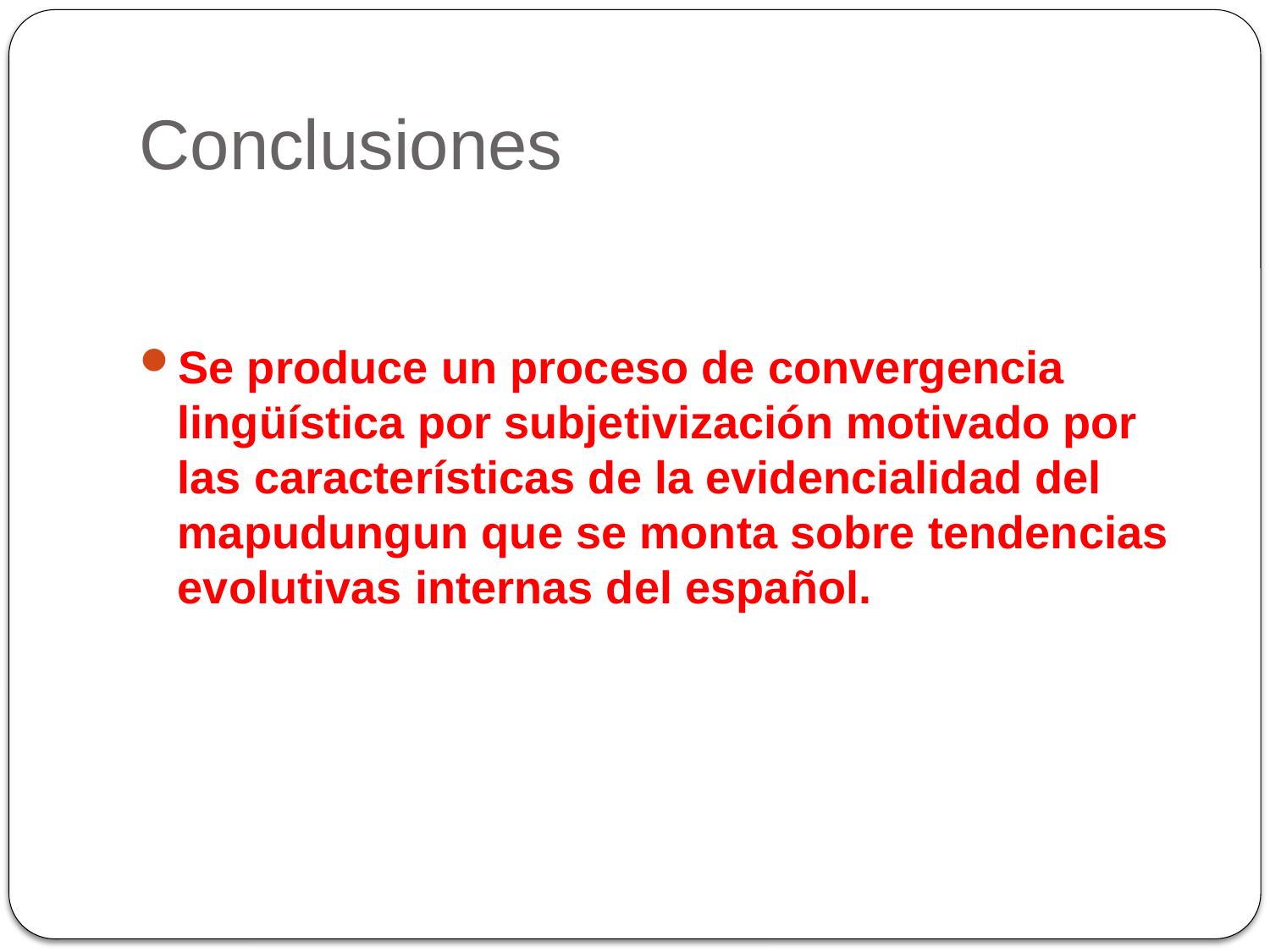

# Conclusiones

Se produce un proceso de convergencia lingüística por subjetivización motivado por las características de la evidencialidad del mapudungun que se monta sobre tendencias evolutivas internas del español.